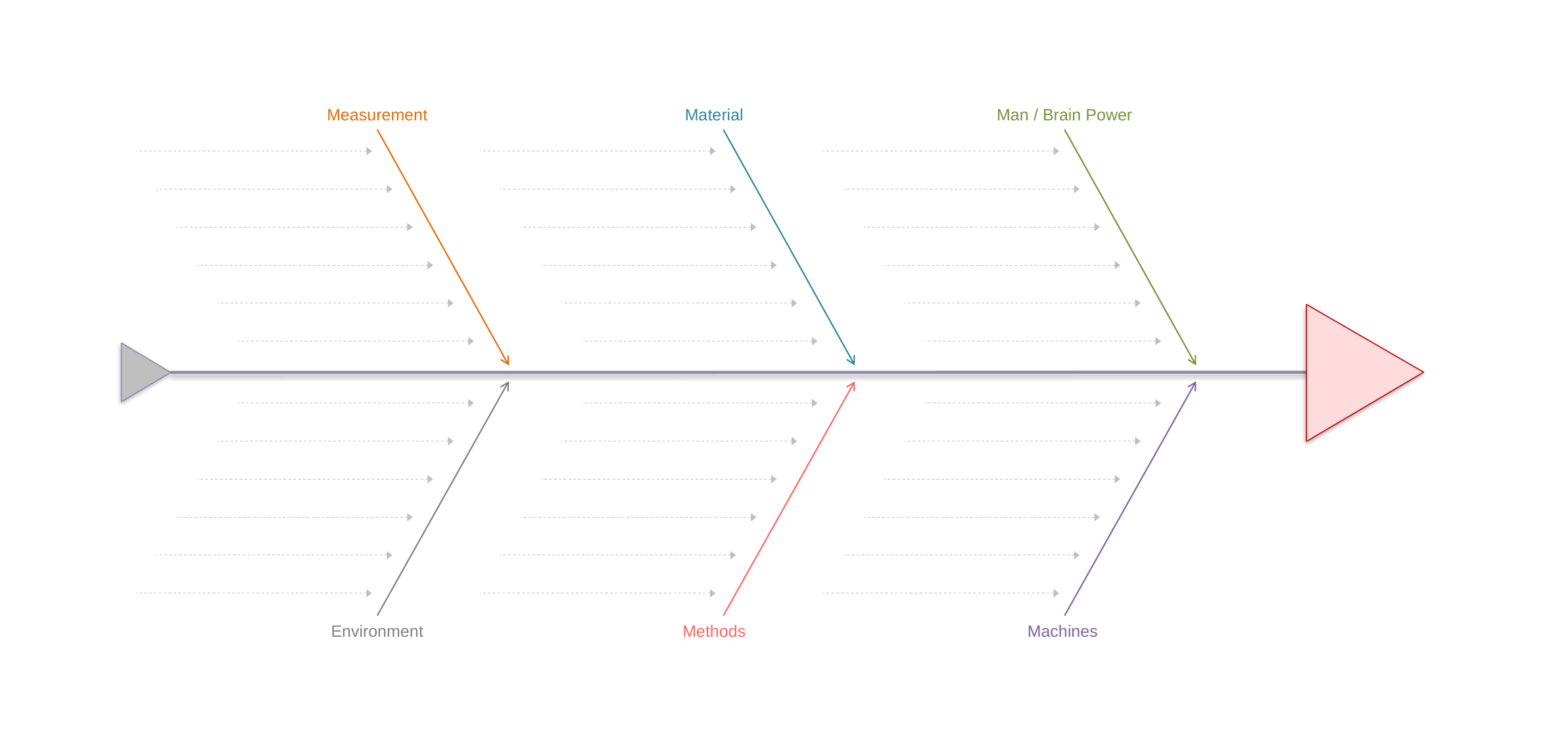

Measurement
Material
Man / Brain Power

Environment
Methods
Machines